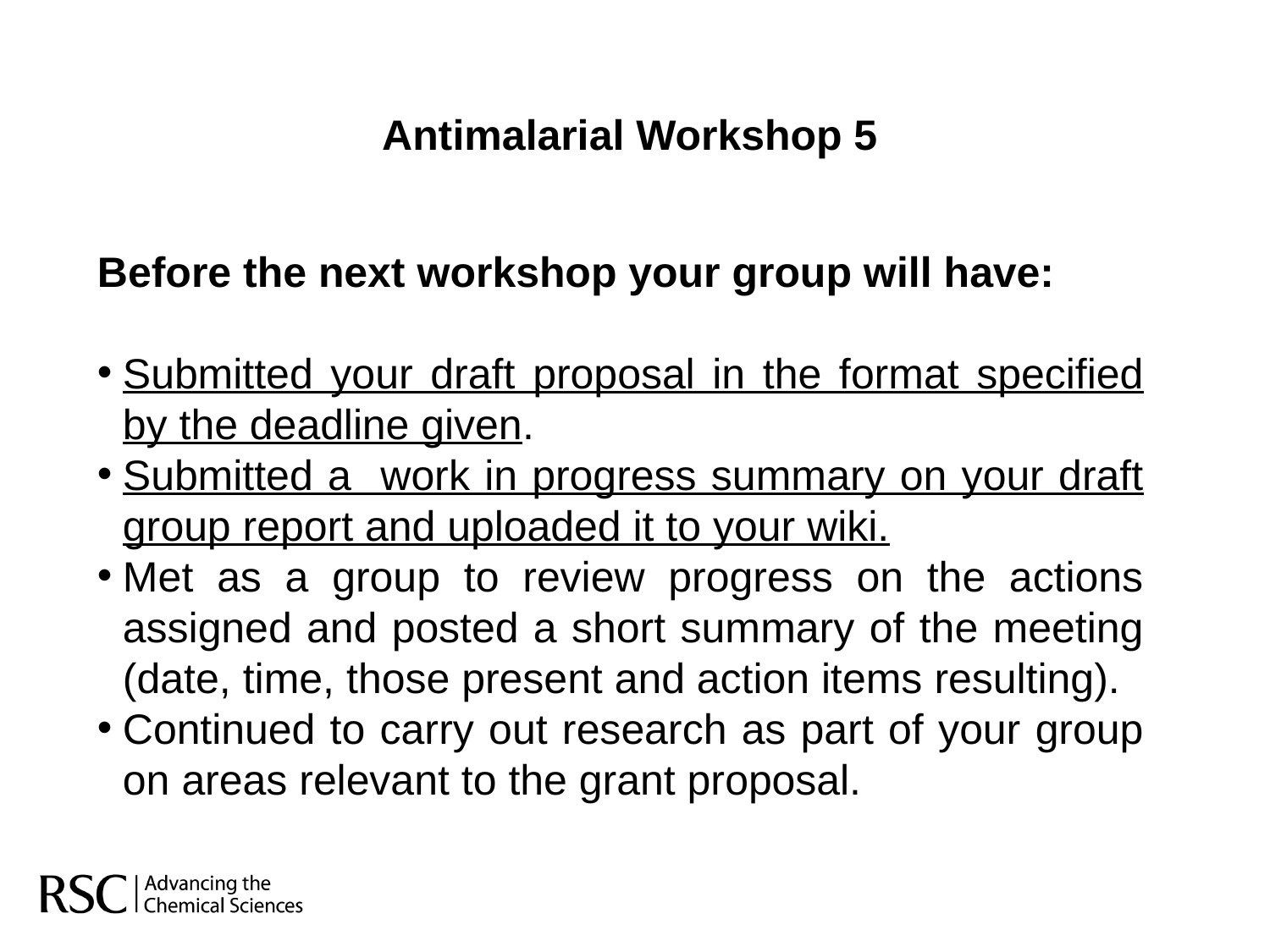

Antimalarial Workshop 5

Before the next workshop your group will have:

Submitted your draft proposal in the format specified by the deadline given.
Submitted a  work in progress summary on your draft group report and uploaded it to your wiki.
Met as a group to review progress on the actions assigned and posted a short summary of the meeting (date, time, those present and action items resulting).
Continued to carry out research as part of your group on areas relevant to the grant proposal.